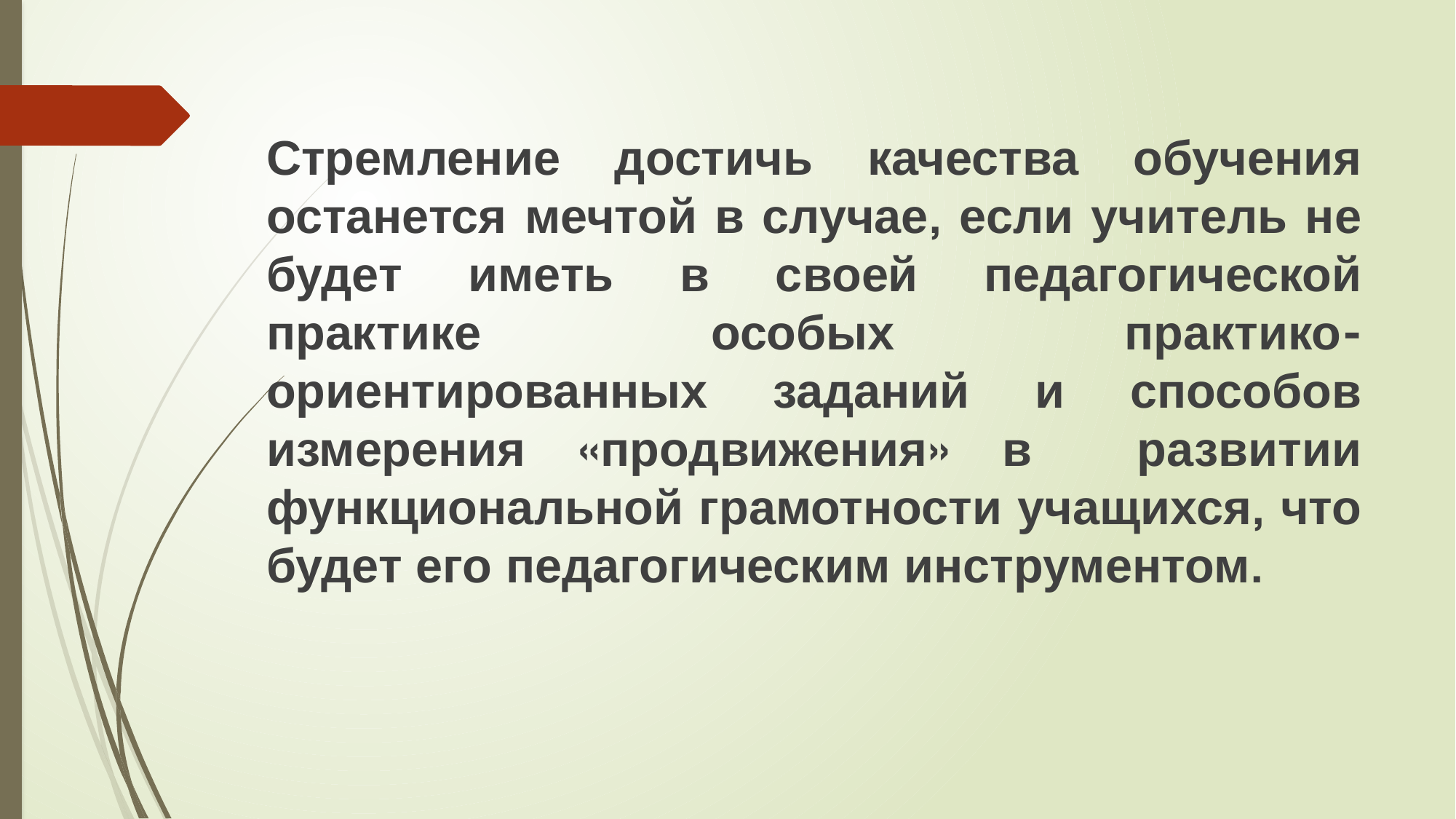

Стремление достичь качества обучения останется мечтой в случае, если учитель не будет иметь в своей педагогической практике особых практико-ориентированных заданий и способов измерения «продвижения» в  развитии функциональной грамотности учащихся, что будет его педагогическим инструментом.